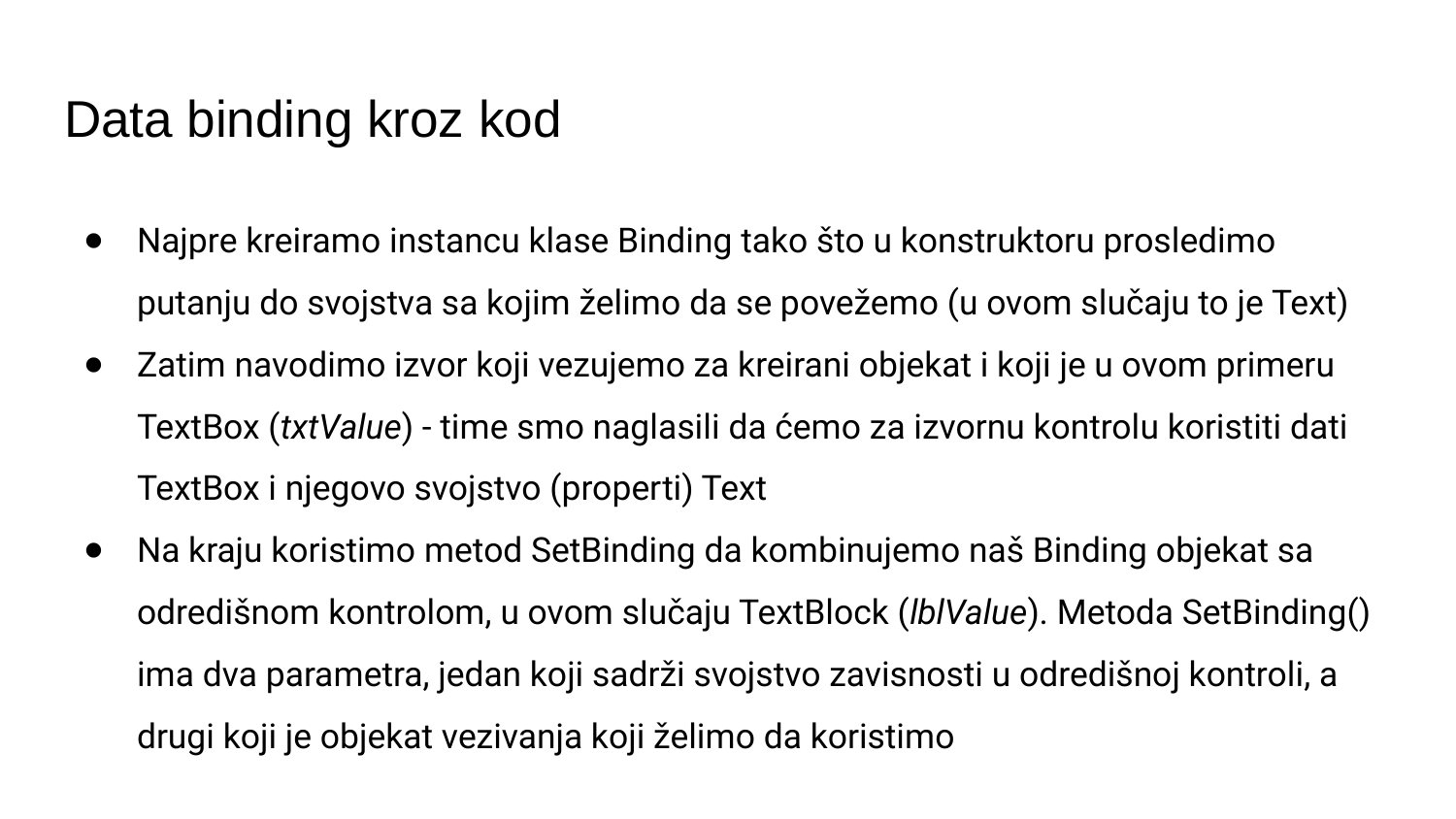

# Data binding kroz kod
Najpre kreiramo instancu klase Binding tako što u konstruktoru prosledimo putanju do svojstva sa kojim želimo da se povežemo (u ovom slučaju to je Text)
Zatim navodimo izvor koji vezujemo za kreirani objekat i koji je u ovom primeru TextBox (txtValue) - time smo naglasili da ćemo za izvornu kontrolu koristiti dati TextBox i njegovo svojstvo (properti) Text
Na kraju koristimo metod SetBinding da kombinujemo naš Binding objekat sa odredišnom kontrolom, u ovom slučaju TextBlock (lblValue). Metoda SetBinding() ima dva parametra, jedan koji sadrži svojstvo zavisnosti u odredišnoj kontroli, a drugi koji je objekat vezivanja koji želimo da koristimo